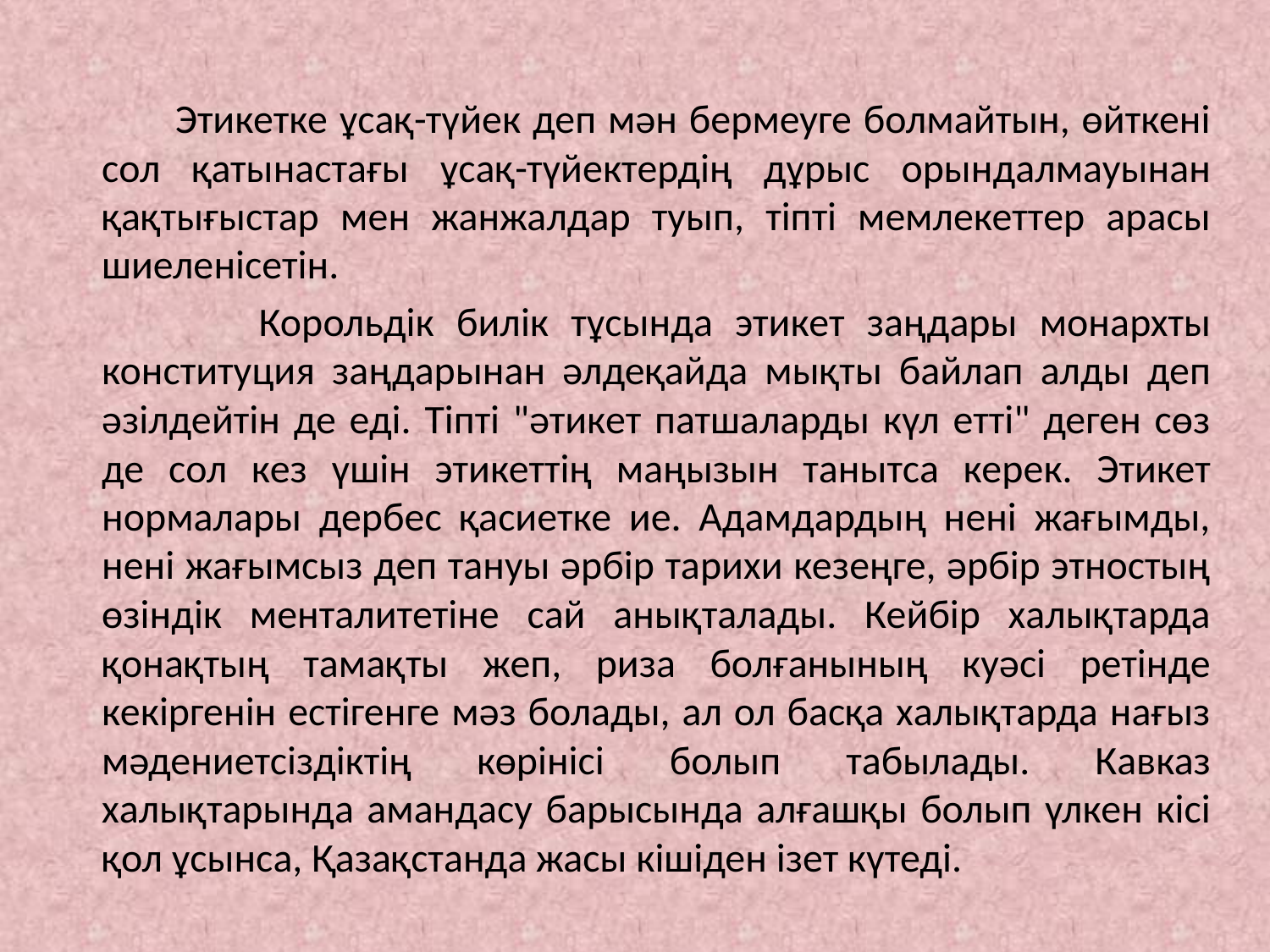

Этикетке ұсақ-түйек деп мән бермеуге болмайтын, өйткені сол қатынастағы ұсақ-түйектердің дұрыс орындалмауынан қақтығыстар мен жанжалдар туып, тіпті мемлекеттер арасы шиеленісетін.
         Корольдік билік тұсында этикет заңдары монархты конституция заңдарынан әлдеқайда мықты байлап алды деп әзілдейтін де еді. Тіпті "әтикет патшаларды күл етті" деген сөз де сол кез үшін этикеттің маңызын танытса керек. Этикет нормалары дербес қасиетке ие. Адамдардың нені жағымды, нені жағымсыз деп тануы әрбір тарихи кезеңге, әрбір этностың өзіндік менталитетіне сай анықталады. Кейбір халықтарда қонақтың тамақты жеп, риза болғанының куәсі ретінде кекіргенін естігенге мәз болады, ал ол басқа халықтарда нағыз мәдениетсіздіктің көрінісі болып табылады. Кавказ халықтарында амандасу барысында алғашқы болып үлкен кісі қол ұсынса, Қазақстанда жасы кішіден ізет күтеді.